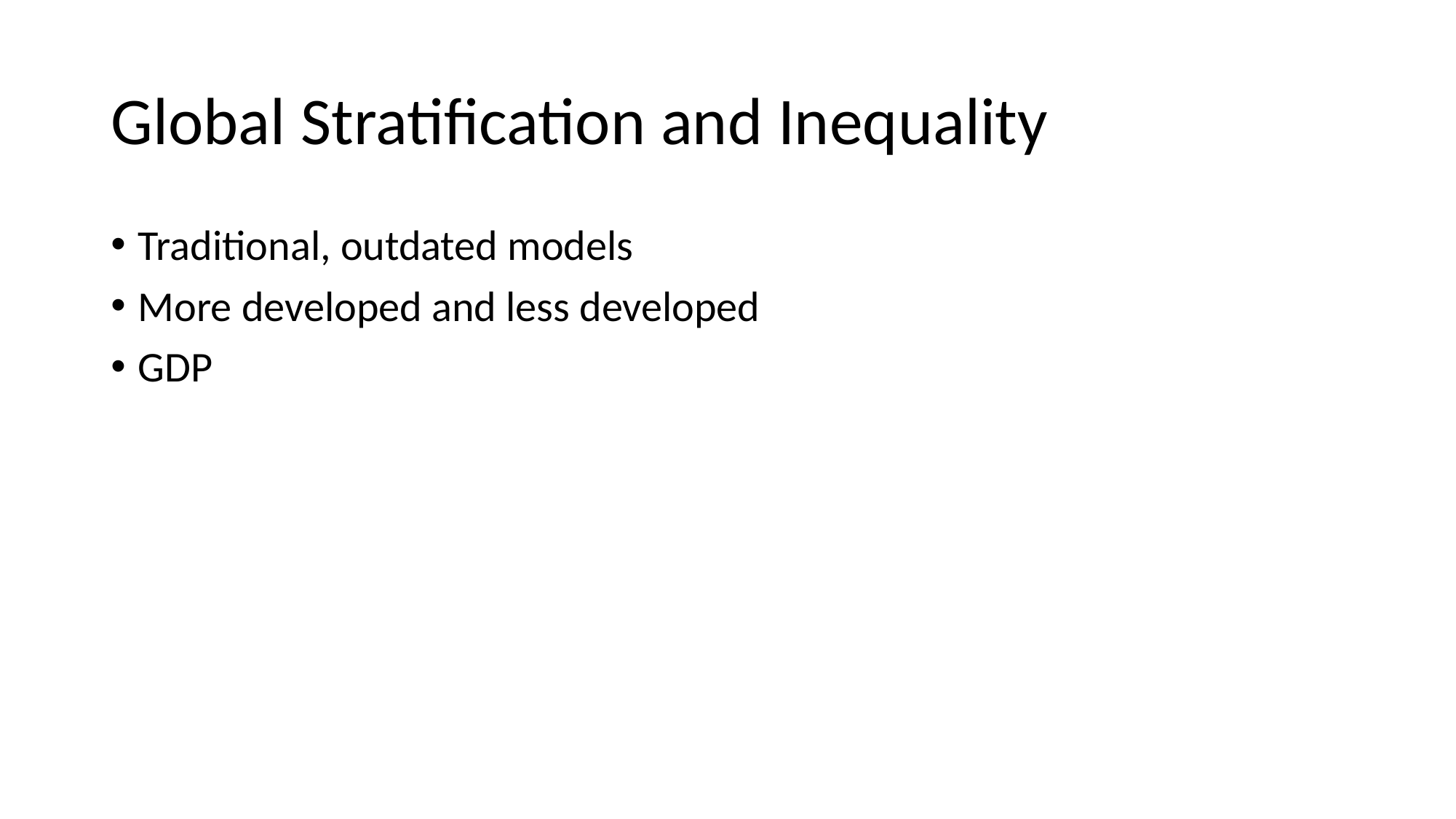

# Global Stratification and Inequality
Traditional, outdated models
More developed and less developed
GDP